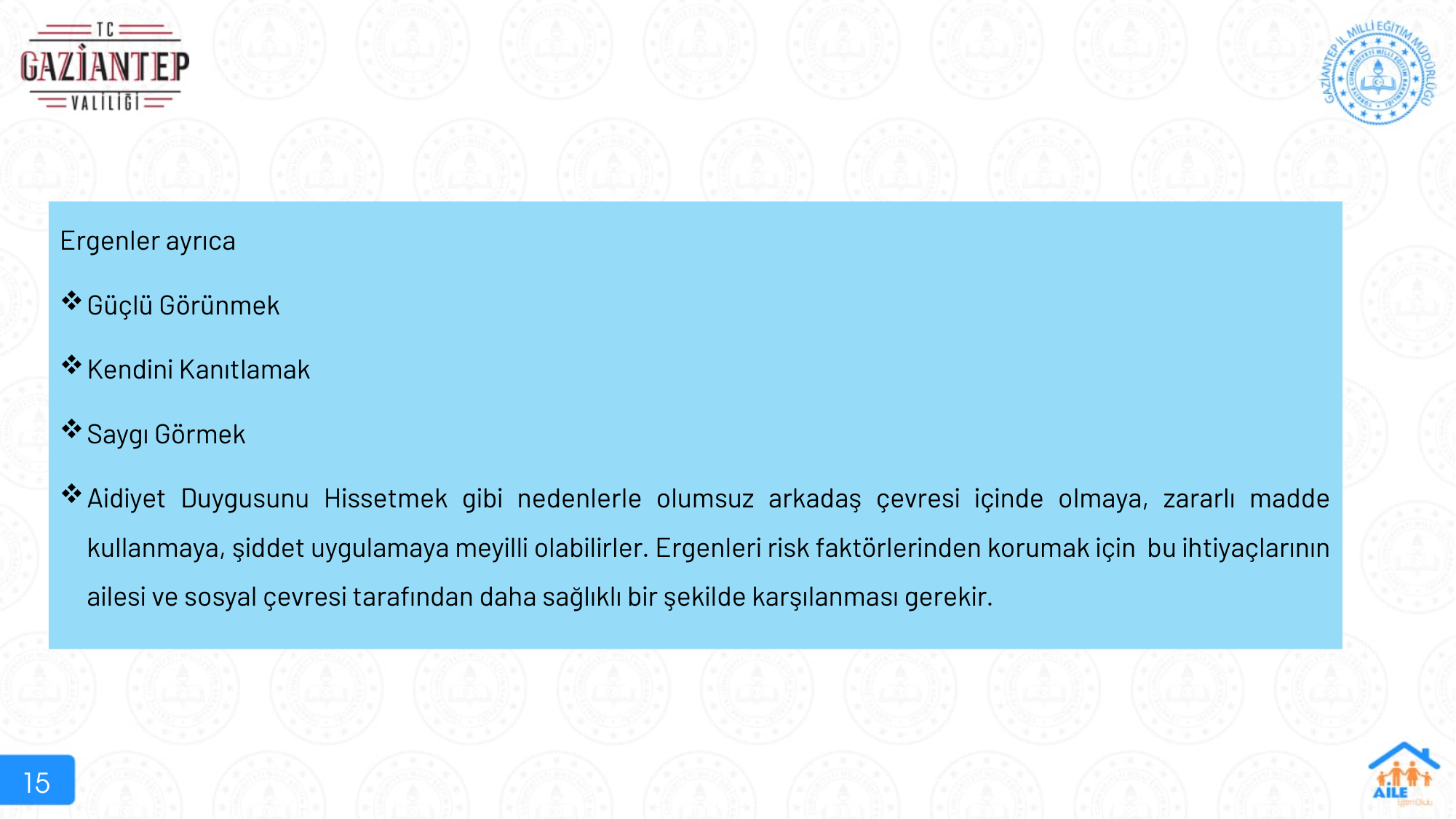

Ergenler ayrıca
Güçlü Görünmek
Kendini Kanıtlamak
Saygı Görmek
Aidiyet Duygusunu Hissetmek gibi nedenlerle olumsuz arkadaş çevresi içinde olmaya, zararlı madde kullanmaya, şiddet uygulamaya meyilli olabilirler. Ergenleri risk faktörlerinden korumak için  bu ihtiyaçlarının ailesi ve sosyal çevresi tarafından daha sağlıklı bir şekilde karşılanması gerekir.
15